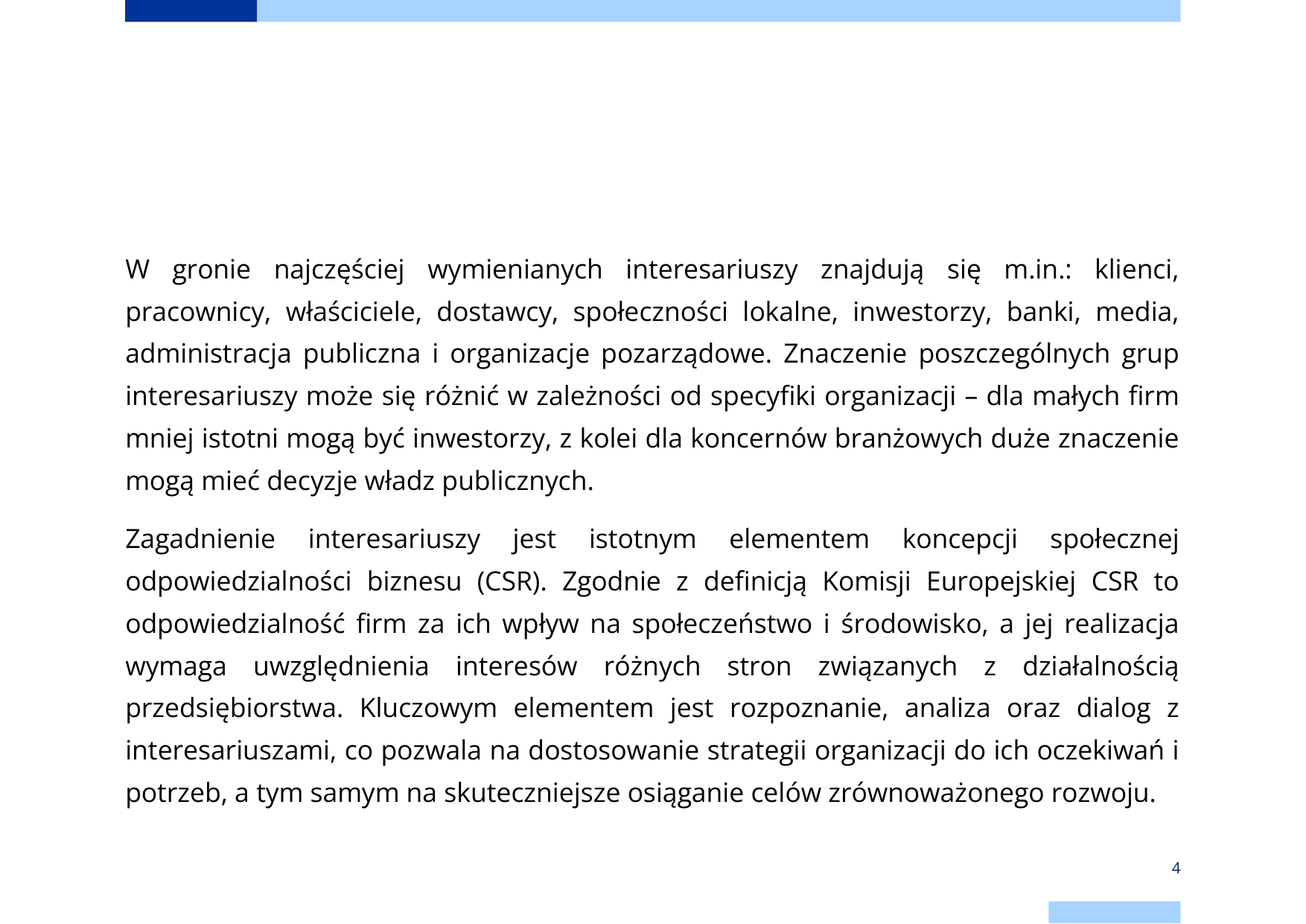

#
W gronie najczęściej wymienianych interesariuszy znajdują się m.in.: klienci, pracownicy, właściciele, dostawcy, społeczności lokalne, inwestorzy, banki, media, administracja publiczna i organizacje pozarządowe. Znaczenie poszczególnych grup interesariuszy może się różnić w zależności od specyfiki organizacji – dla małych firm mniej istotni mogą być inwestorzy, z kolei dla koncernów branżowych duże znaczenie mogą mieć decyzje władz publicznych.
Zagadnienie interesariuszy jest istotnym elementem koncepcji społecznej odpowiedzialności biznesu (CSR). Zgodnie z definicją Komisji Europejskiej CSR to odpowiedzialność firm za ich wpływ na społeczeństwo i środowisko, a jej realizacja wymaga uwzględnienia interesów różnych stron związanych z działalnością przedsiębiorstwa. Kluczowym elementem jest rozpoznanie, analiza oraz dialog z interesariuszami, co pozwala na dostosowanie strategii organizacji do ich oczekiwań i potrzeb, a tym samym na skuteczniejsze osiąganie celów zrównoważonego rozwoju.

4